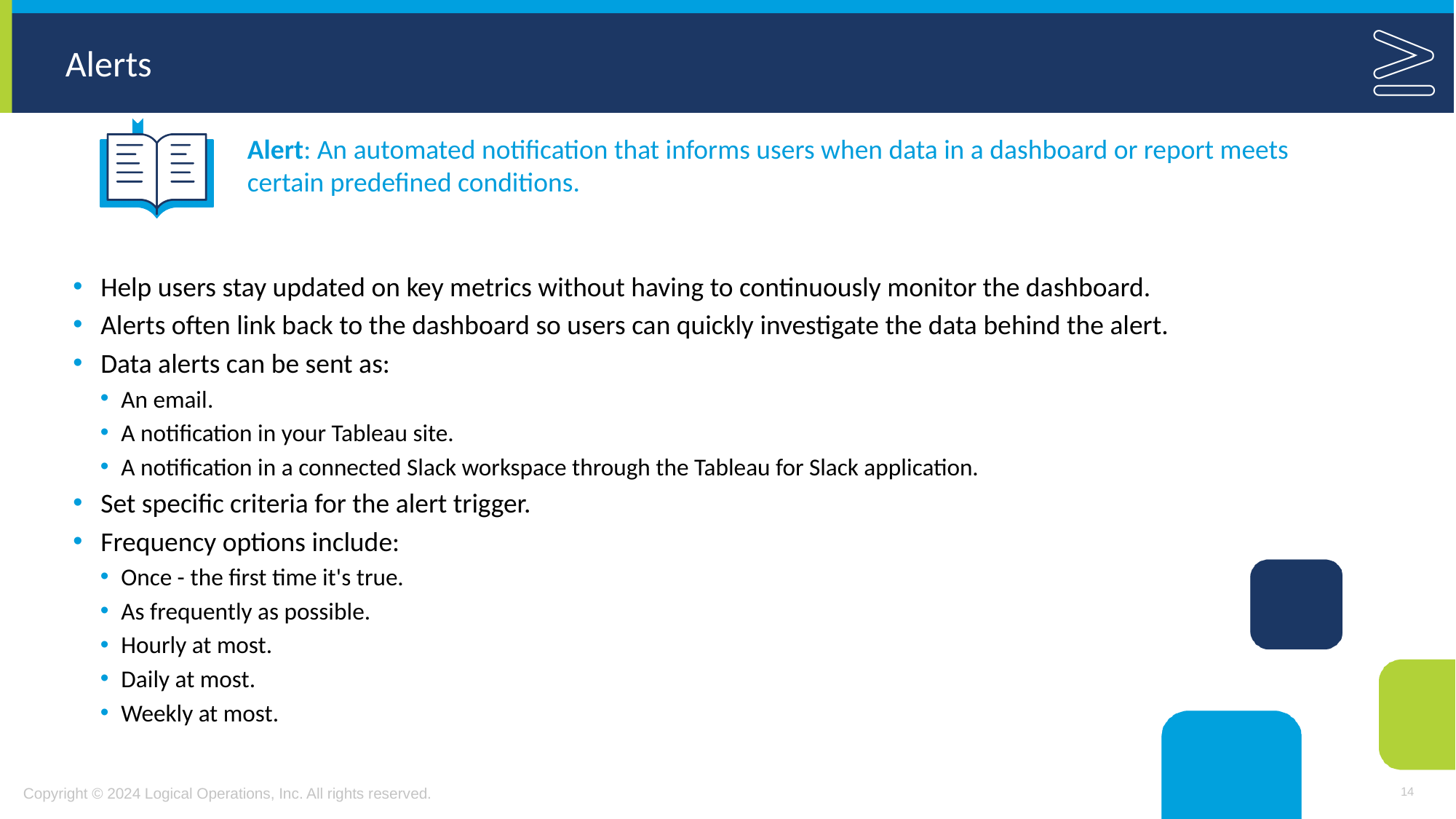

# Alerts
Alert: An automated notification that informs users when data in a dashboard or report meets certain predefined conditions.
Help users stay updated on key metrics without having to continuously monitor the dashboard.
Alerts often link back to the dashboard so users can quickly investigate the data behind the alert.
Data alerts can be sent as:
An email.
A notification in your Tableau site.
A notification in a connected Slack workspace through the Tableau for Slack application.
Set specific criteria for the alert trigger.
Frequency options include:
Once - the first time it's true.
As frequently as possible.
Hourly at most.
Daily at most.
Weekly at most.
14